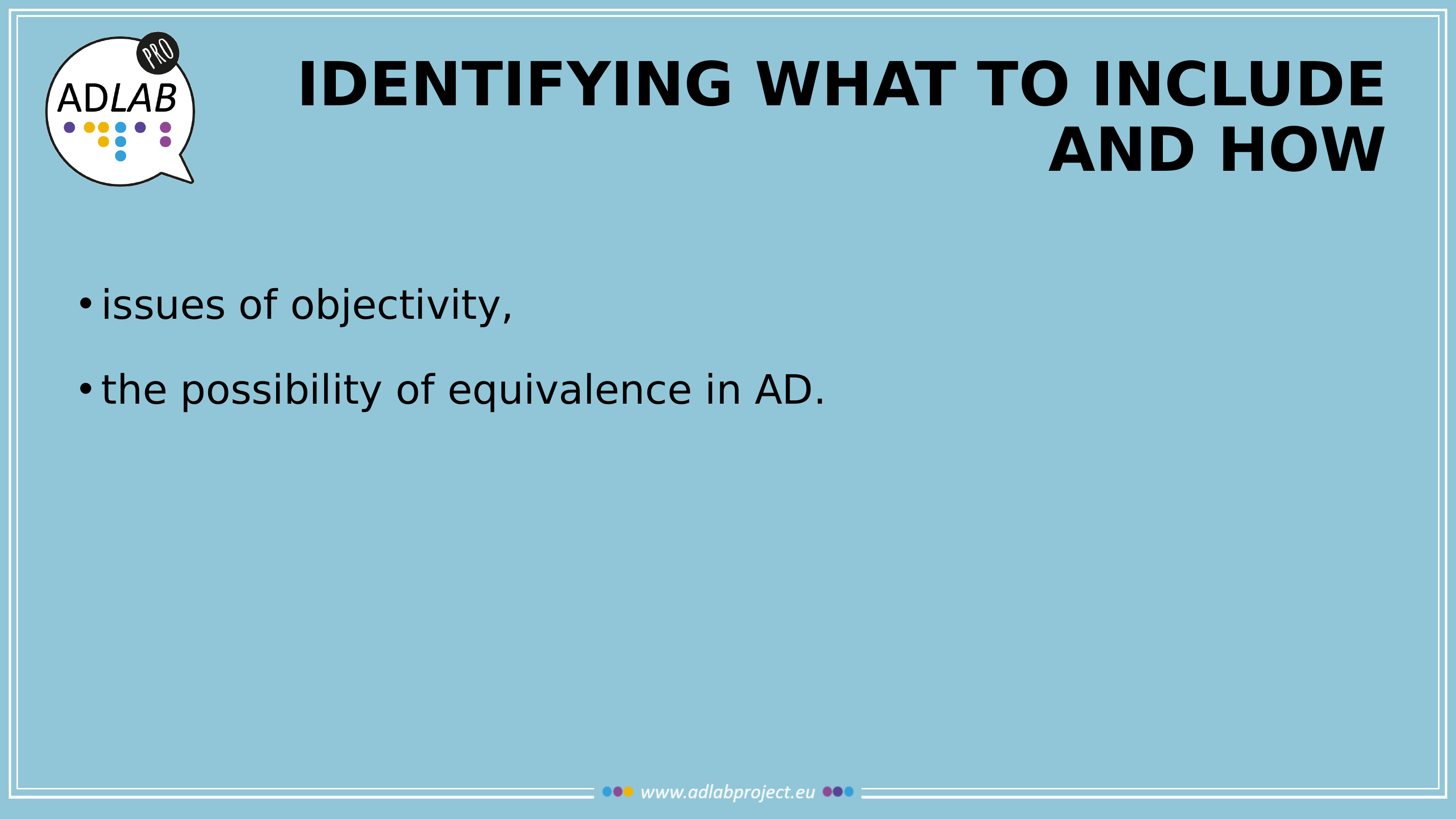

# IDENTIFYING WHAT TO INCLUDE AND HOW
issues of objectivity,
the possibility of equivalence in AD.